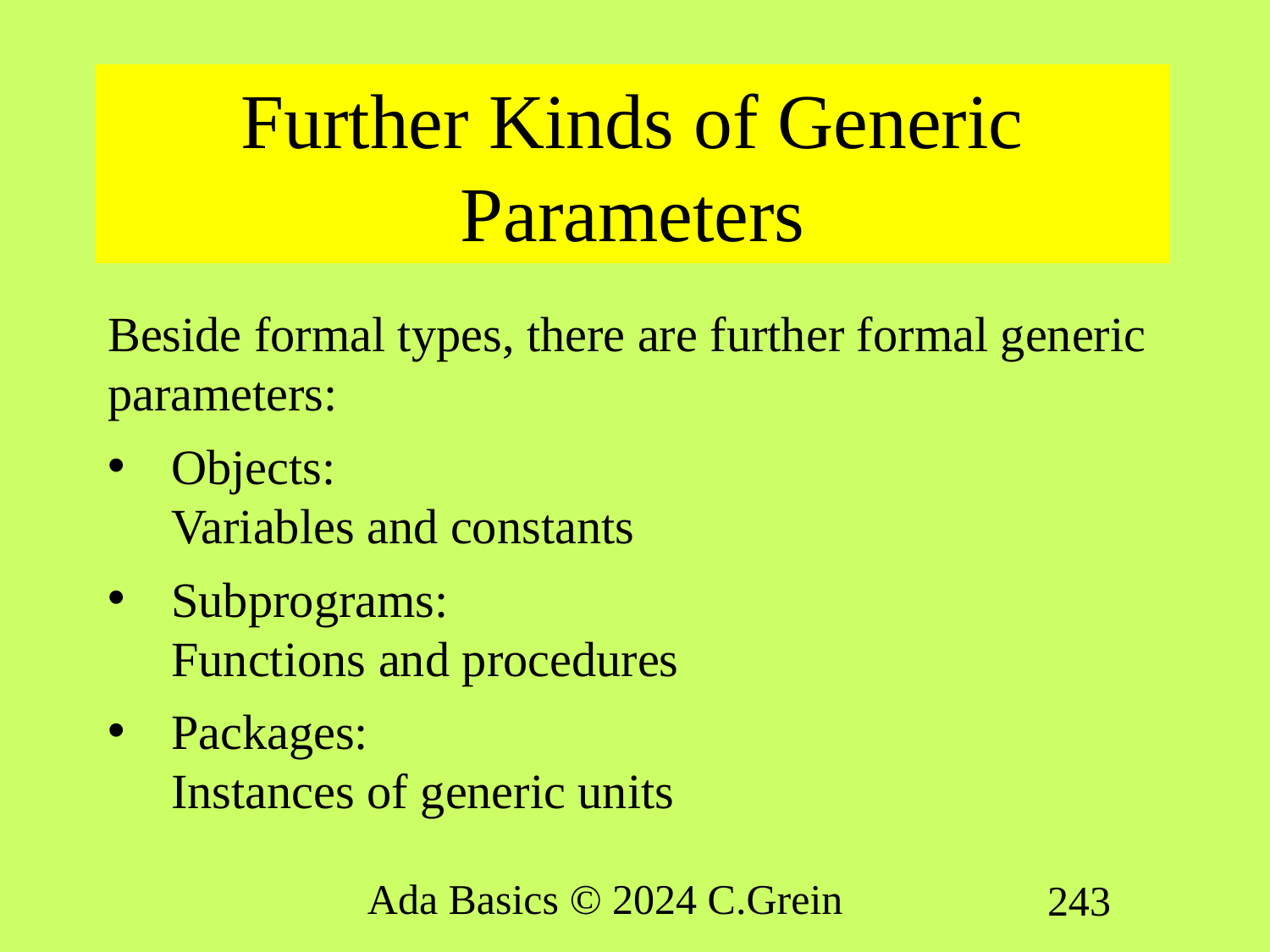

# Further Kinds of Generic Parameters
Beside formal types, there are further formal generic parameters:
Objects:
Variables and constants
Subprograms:
Functions and procedures
Packages:
Instances of generic units
Ada Basics © 2024 C.Grein
243